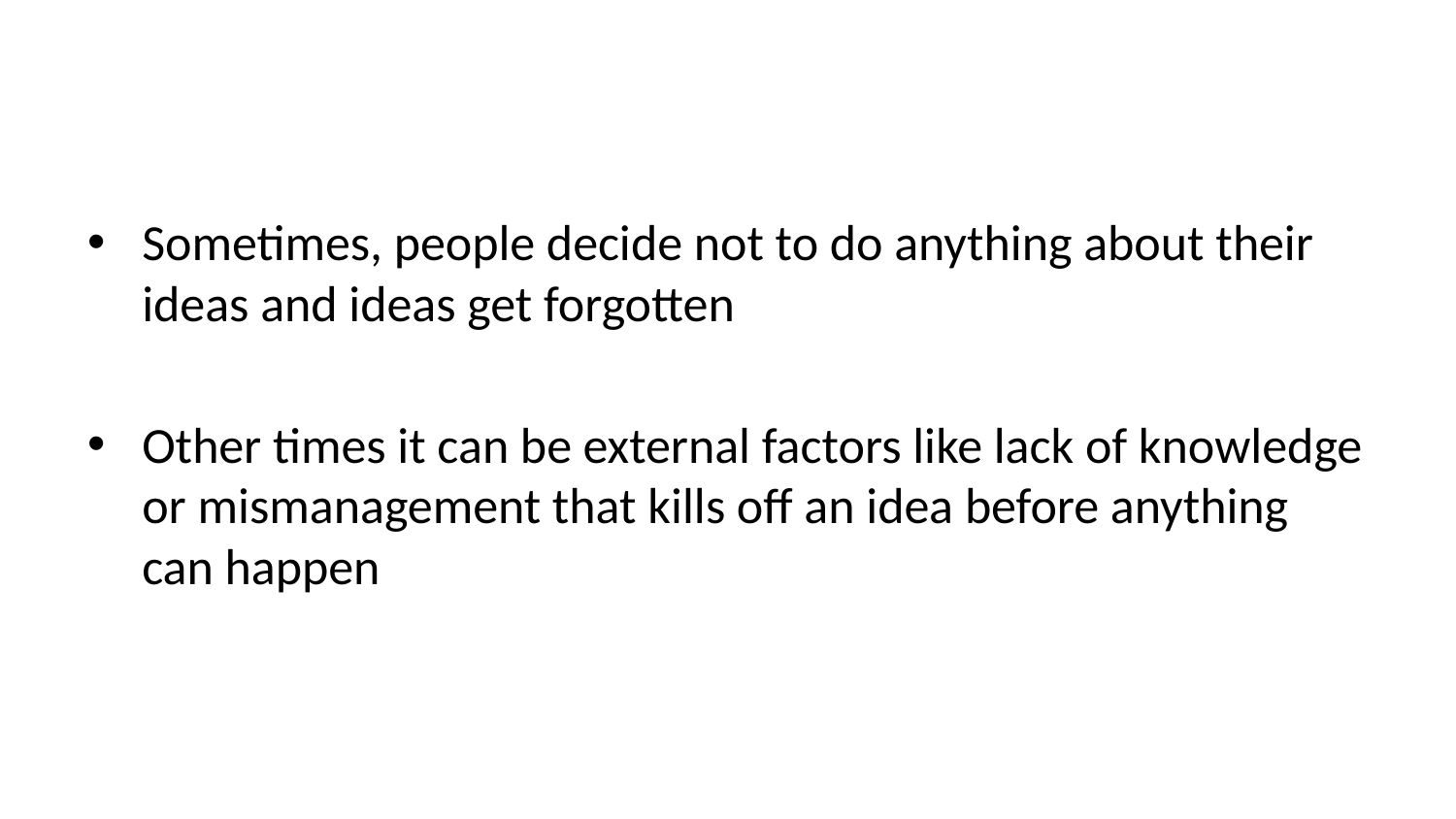

Sometimes, people decide not to do anything about their ideas and ideas get forgotten

Other times it can be external factors like lack of knowledge or mismanagement that kills off an idea before anything can happen